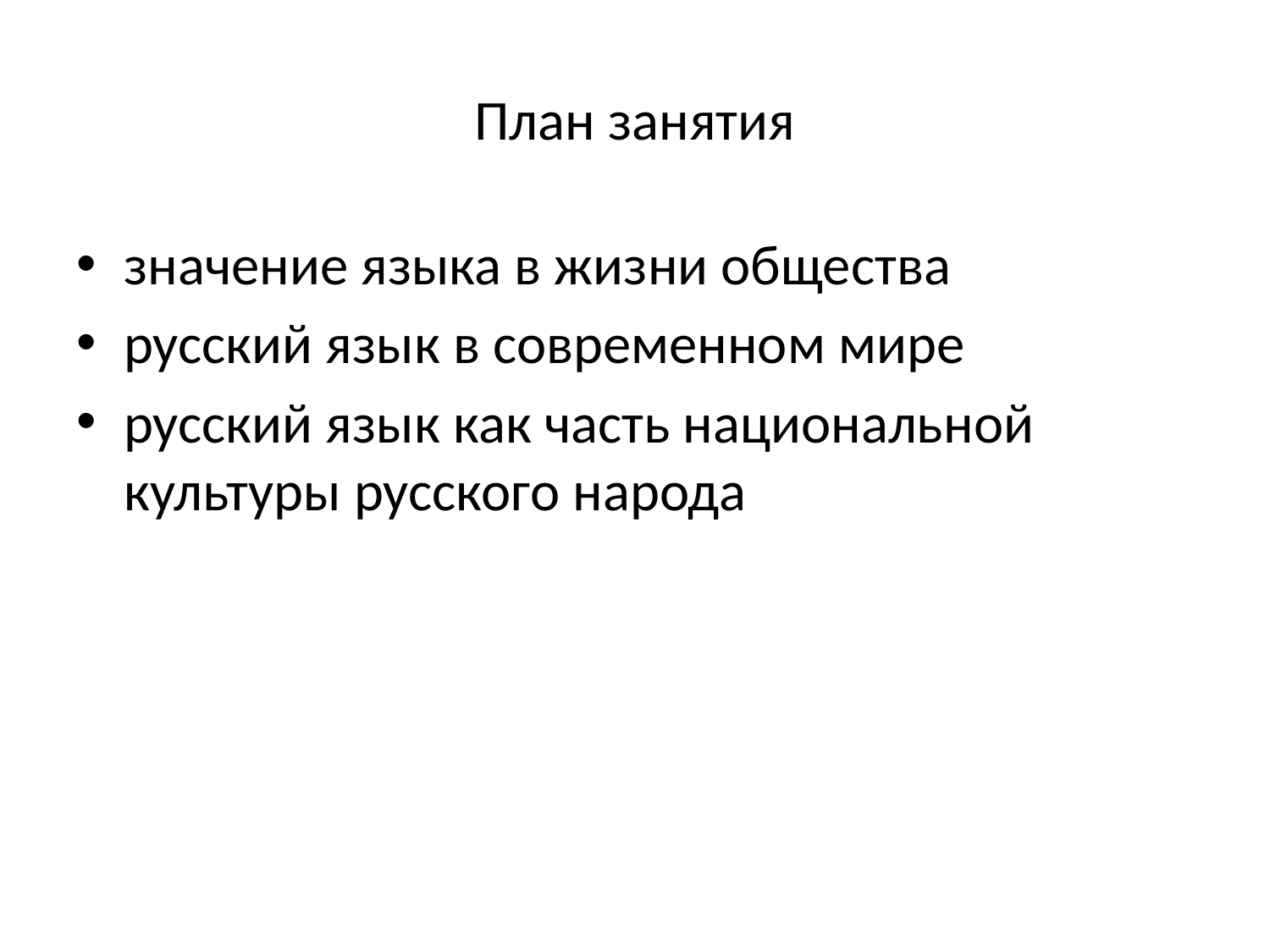

# План занятия
значение языка в жизни общества
русский язык в современном мире
русский язык как часть национальной культуры русского народа